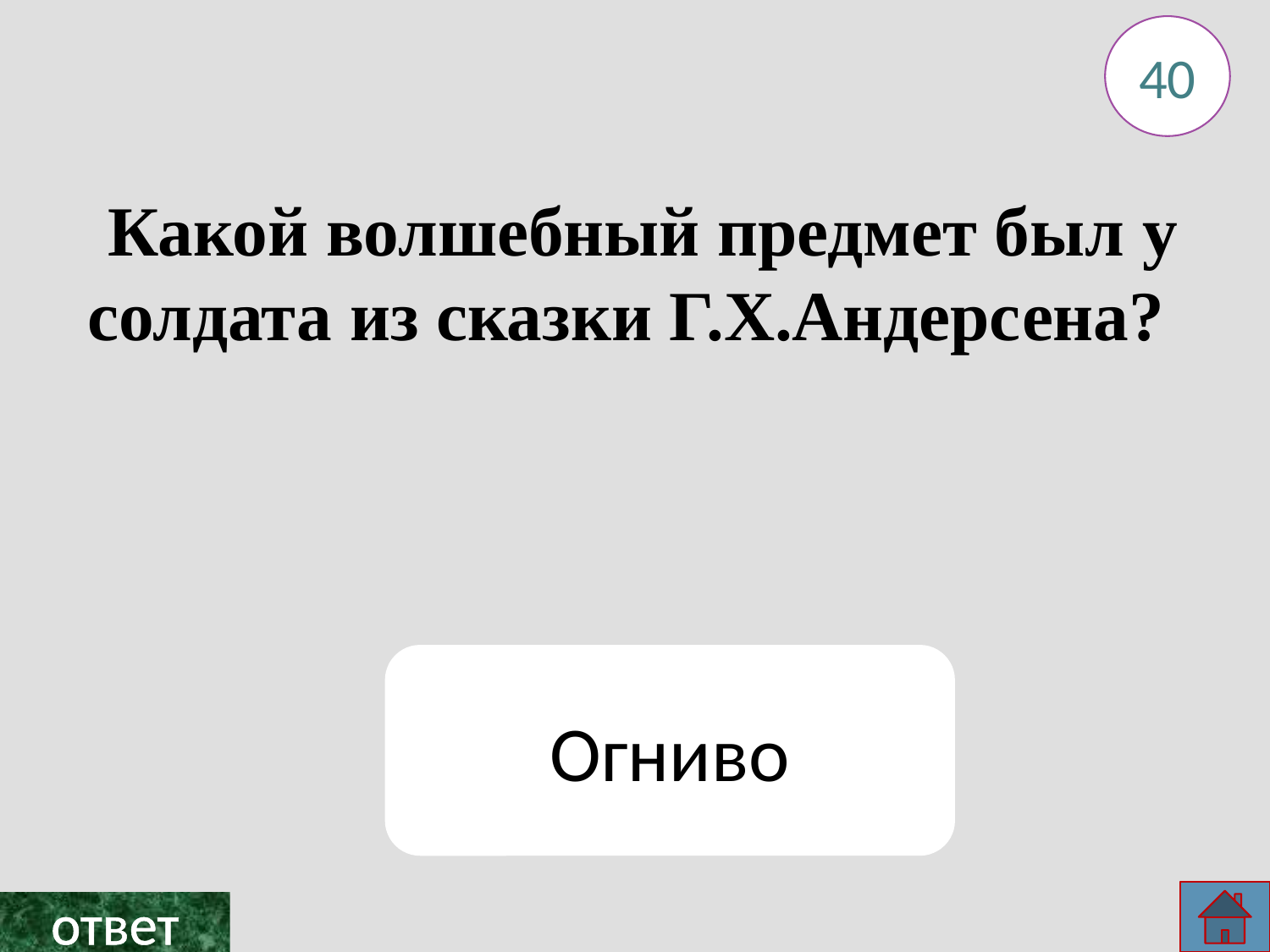

40
 Какой волшебный предмет был у солдата из сказки Г.Х.Андерсена?
Огниво

ответ